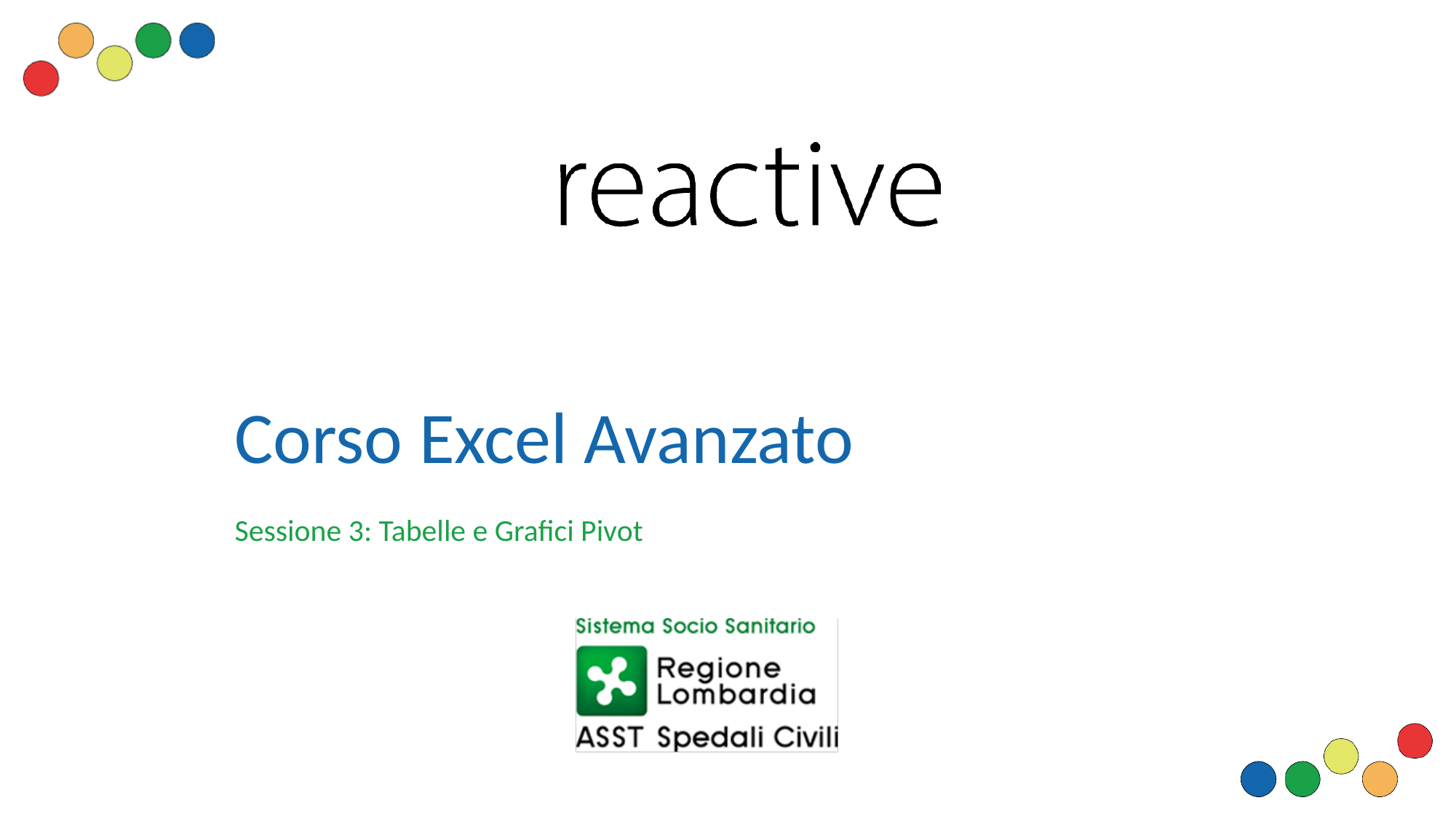

# Corso Excel Avanzato
Sessione 3: Tabelle e Grafici Pivot